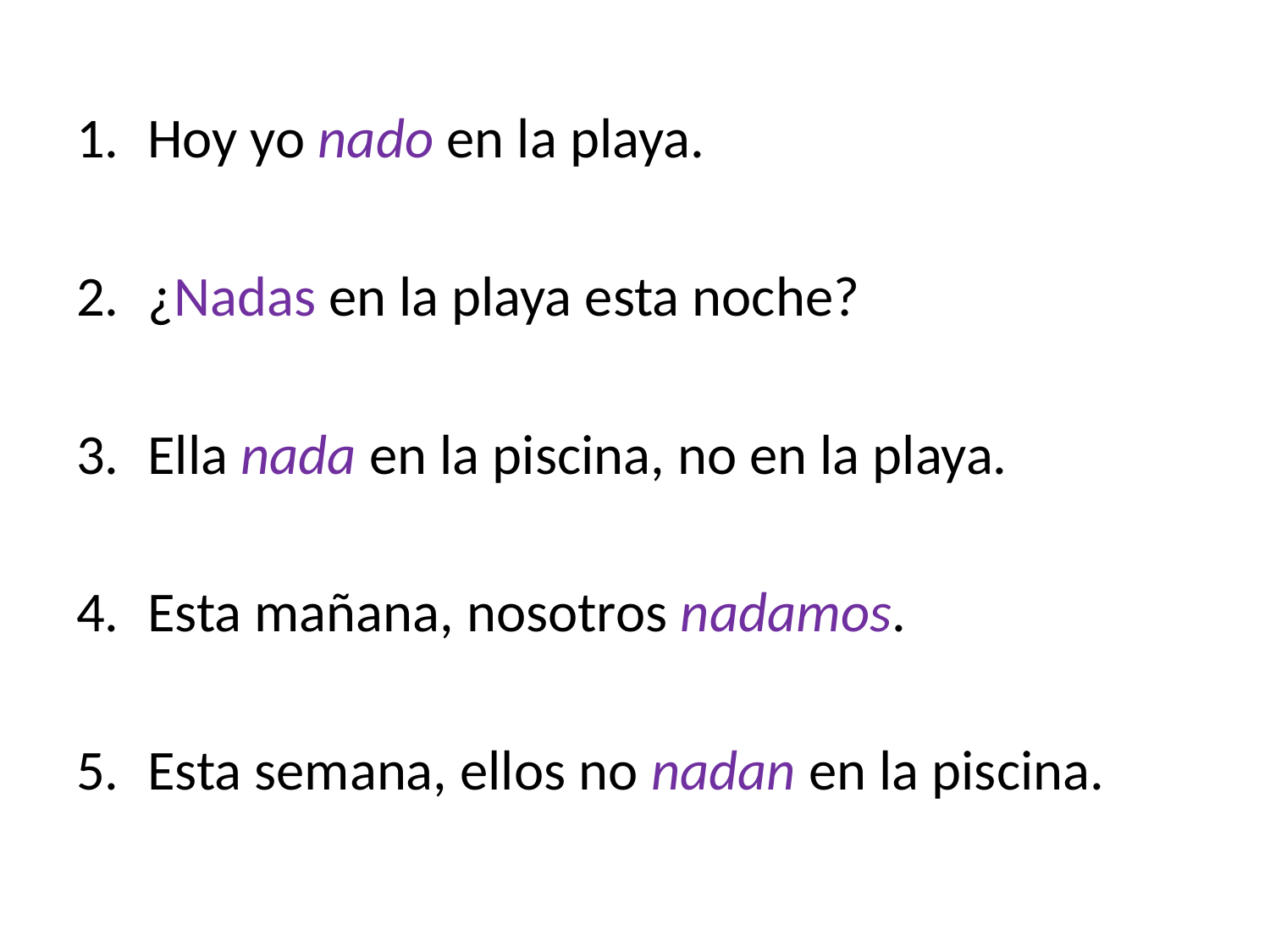

Hoy yo nado en la playa.

¿Nadas en la playa esta noche?

Ella nada en la piscina, no en la playa.

Esta mañana, nosotros nadamos.

Esta semana, ellos no nadan en la piscina.